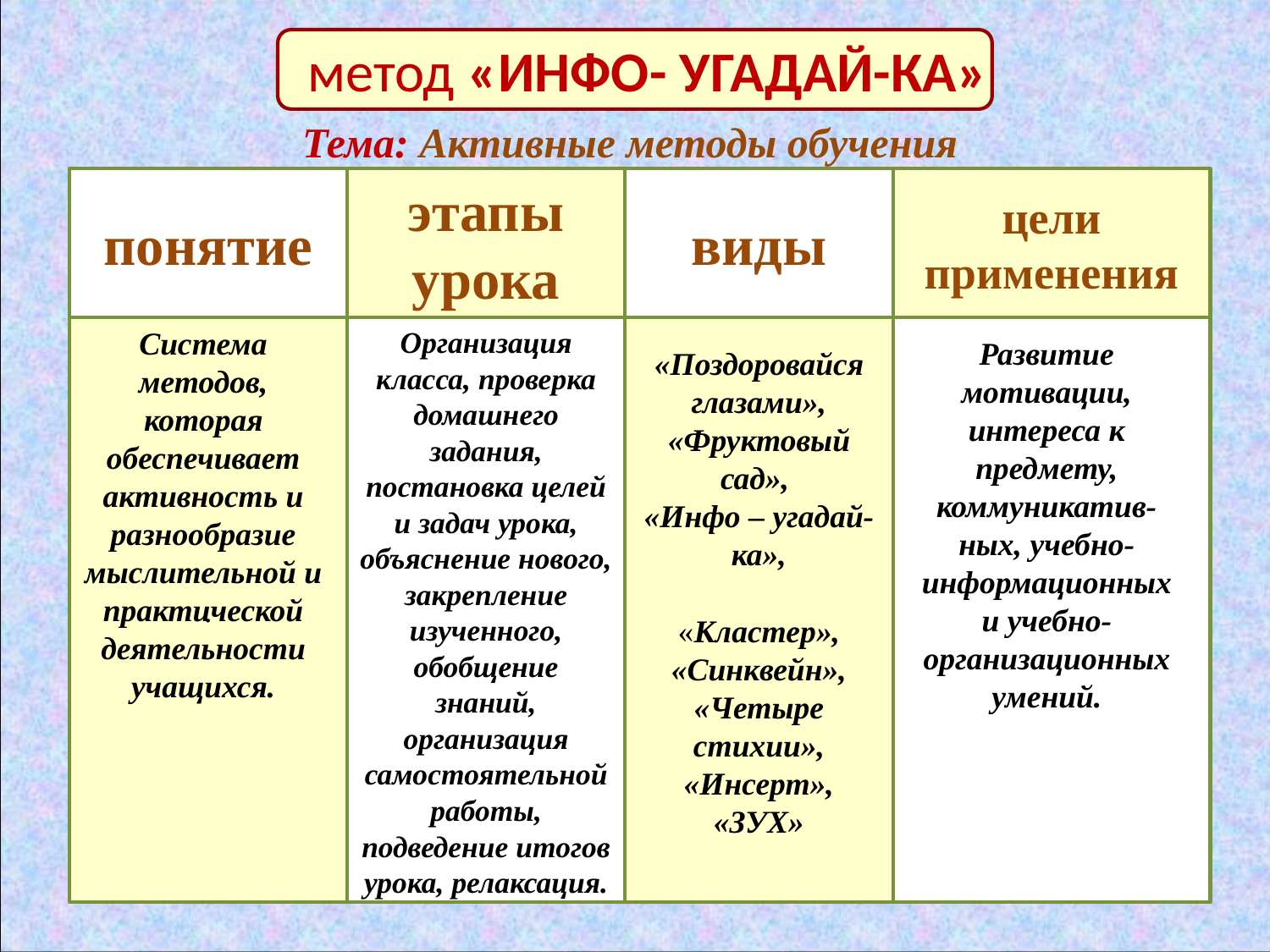

# метод «ИНФО- УГАДАЙ-КА»

Тема: Активные методы обучения
понятие
этапы
урока
виды
цели применения
.
Система методов, которая обеспечивает активность и разнообразие мыслительной и практической деятельности учащихся.

Организация класса, проверка домашнего задания, постановка целей и задач урока, объяснение нового, закрепление изученного, обобщение знаний, организация самостоятельной работы, подведение итогов урока, релаксация.

Развитие мотивации, интереса к предмету, коммуникатив-
ных, учебно-информационных и учебно-организационных умений.
«Поздоровайся глазами», «Фруктовый сад»,
«Инфо – угадай-ка»,
«Кластер», «Синквейн», «Четыре стихии», «Инсерт», «ЗУХ»